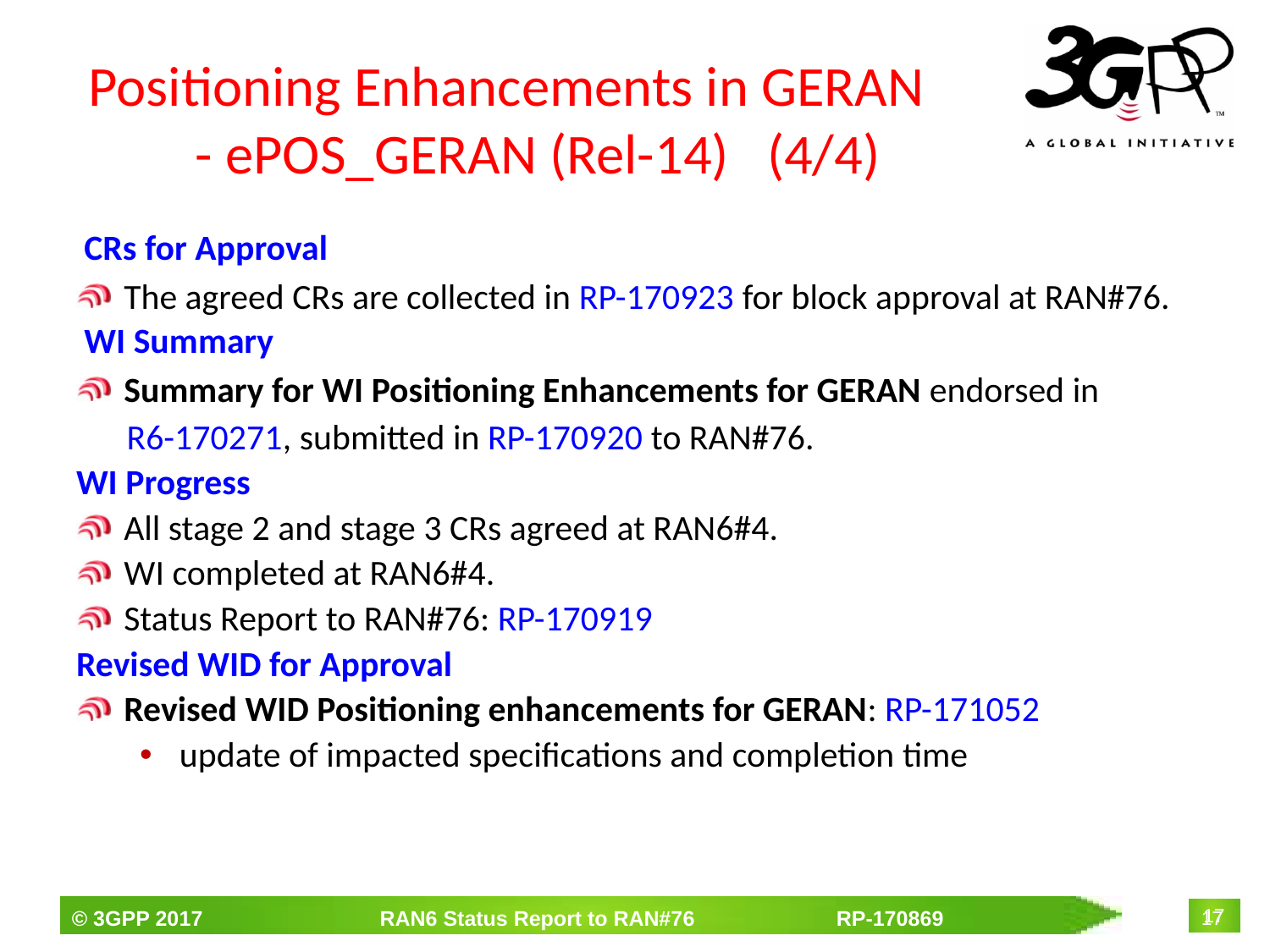

# Positioning Enhancements in GERAN      - ePOS_GERAN (Rel-14)   (4/4)
CRs for Approval
The agreed CRs are collected in RP-170923 for block approval at RAN#76.
WI Summary
Summary for WI Positioning Enhancements for GERAN endorsed in
	R6-170271, submitted in RP-170920 to RAN#76.
WI Progress
All stage 2 and stage 3 CRs agreed at RAN6#4.
WI completed at RAN6#4.
Status Report to RAN#76: RP-170919
Revised WID for Approval
Revised WID Positioning enhancements for GERAN: RP-171052
update of impacted specifications and completion time
17